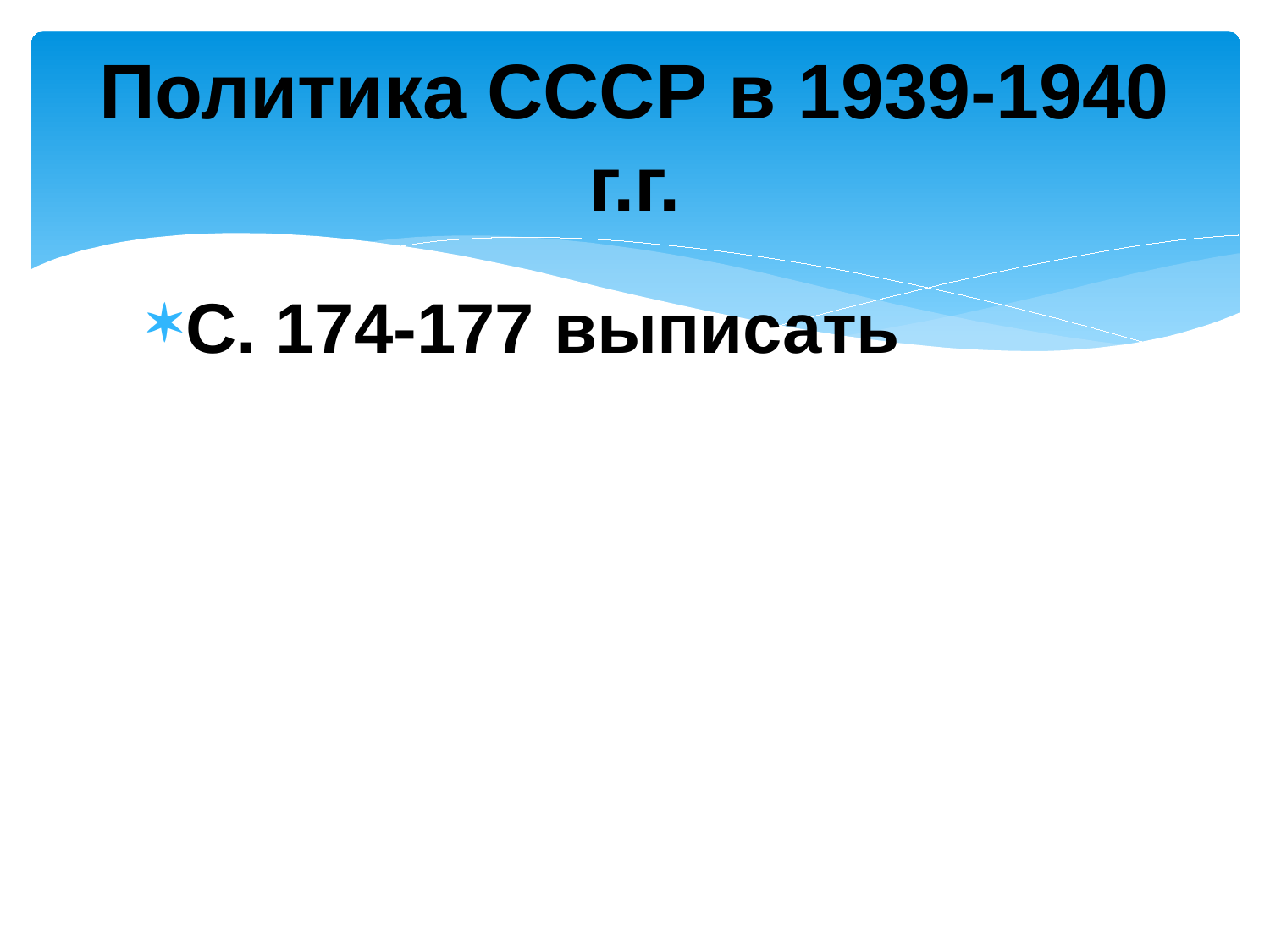

# Политика СССР в 1939-1940 г.г.
С. 174-177 выписать